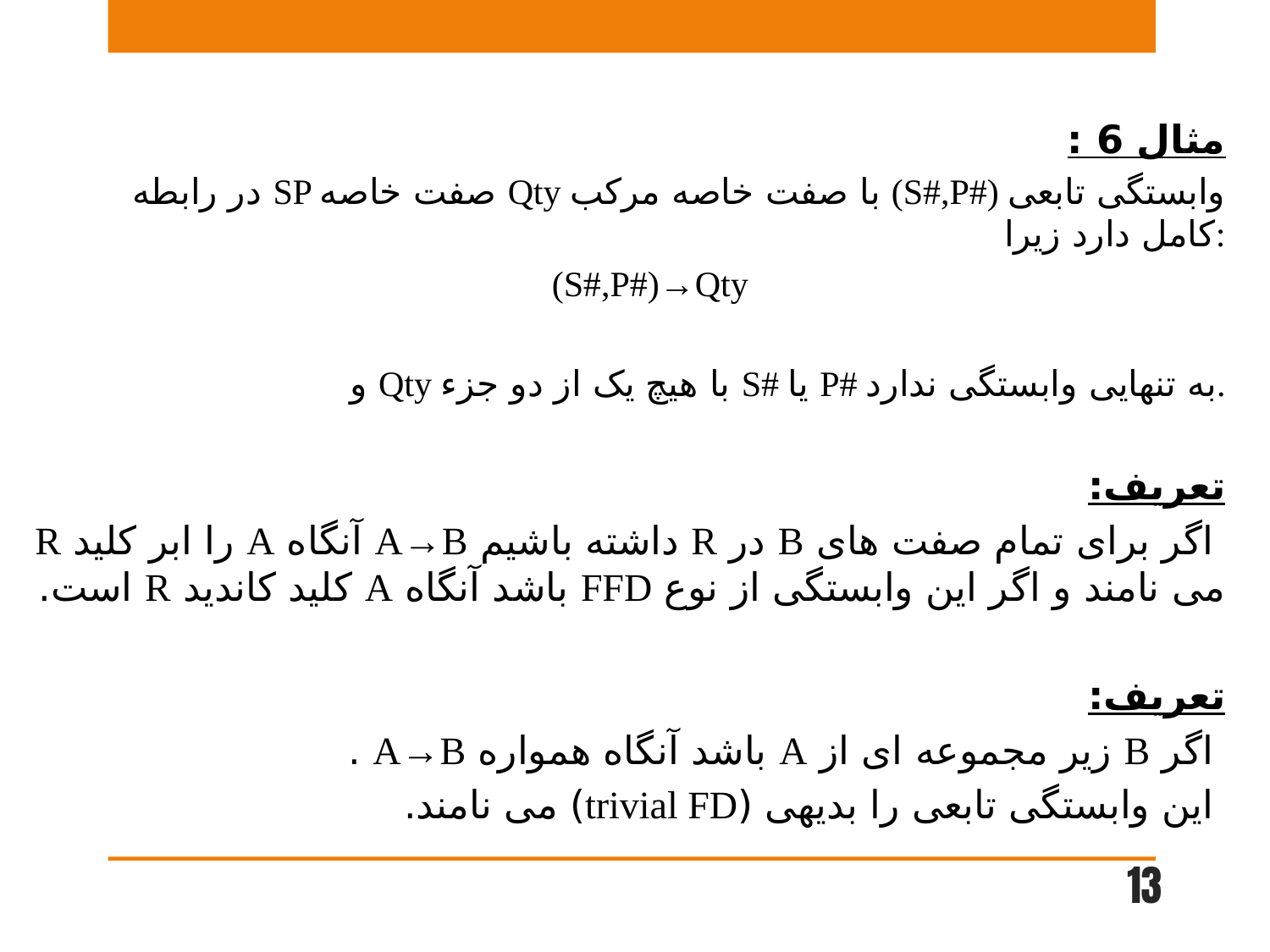

مثال 6 :
در رابطه SP صفت خاصه Qty با صفت خاصه مرکب (S#,P#) وابستگی تابعی کامل دارد زیرا:
 (S#,P#)→Qty

و Qty با هیچ یک از دو جزء S# یا P# به تنهایی وابستگی ندارد.

تعریف:
 اگر برای تمام صفت های B در R داشته باشیم A→B آنگاه A را ابر کلید R می نامند و اگر این وابستگی از نوع FFD باشد آنگاه A کلید کاندید R است.

تعریف:
 اگر B زیر مجموعه ای از A باشد آنگاه همواره A→B .
 این وابستگی تابعی را بدیهی (trivial FD) می نامند.
13